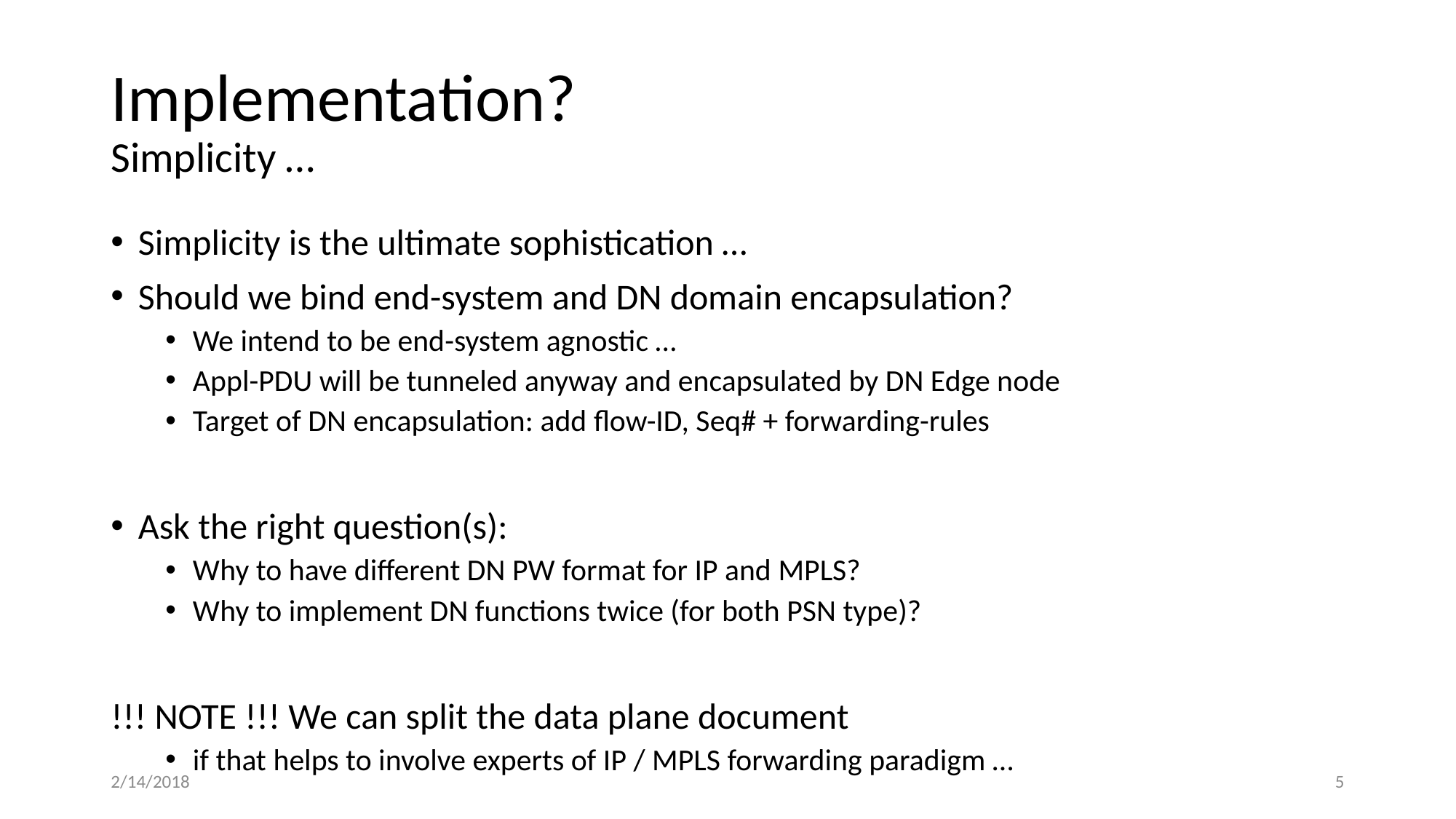

# Implementation? Simplicity …
Simplicity is the ultimate sophistication …
Should we bind end-system and DN domain encapsulation?
We intend to be end-system agnostic …
Appl-PDU will be tunneled anyway and encapsulated by DN Edge node
Target of DN encapsulation: add flow-ID, Seq# + forwarding-rules

Ask the right question(s):
Why to have different DN PW format for IP and MPLS?
Why to implement DN functions twice (for both PSN type)?

!!! NOTE !!! We can split the data plane document
if that helps to involve experts of IP / MPLS forwarding paradigm …
2/14/2018
5